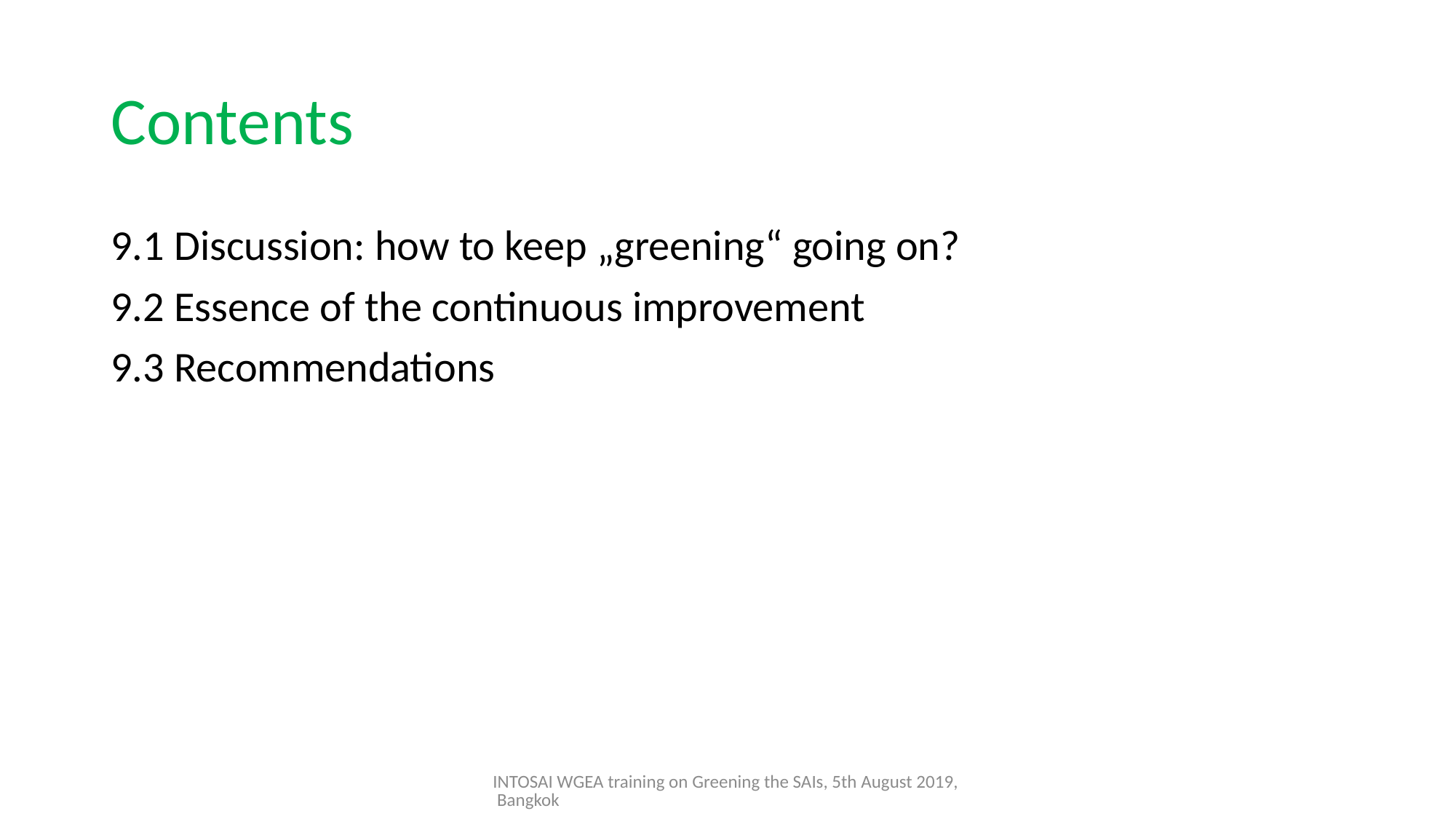

# Contents
9.1 Discussion: how to keep „greening“ going on?
9.2 Essence of the continuous improvement
9.3 Recommendations
INTOSAI WGEA training on Greening the SAIs, 5th August 2019, Bangkok